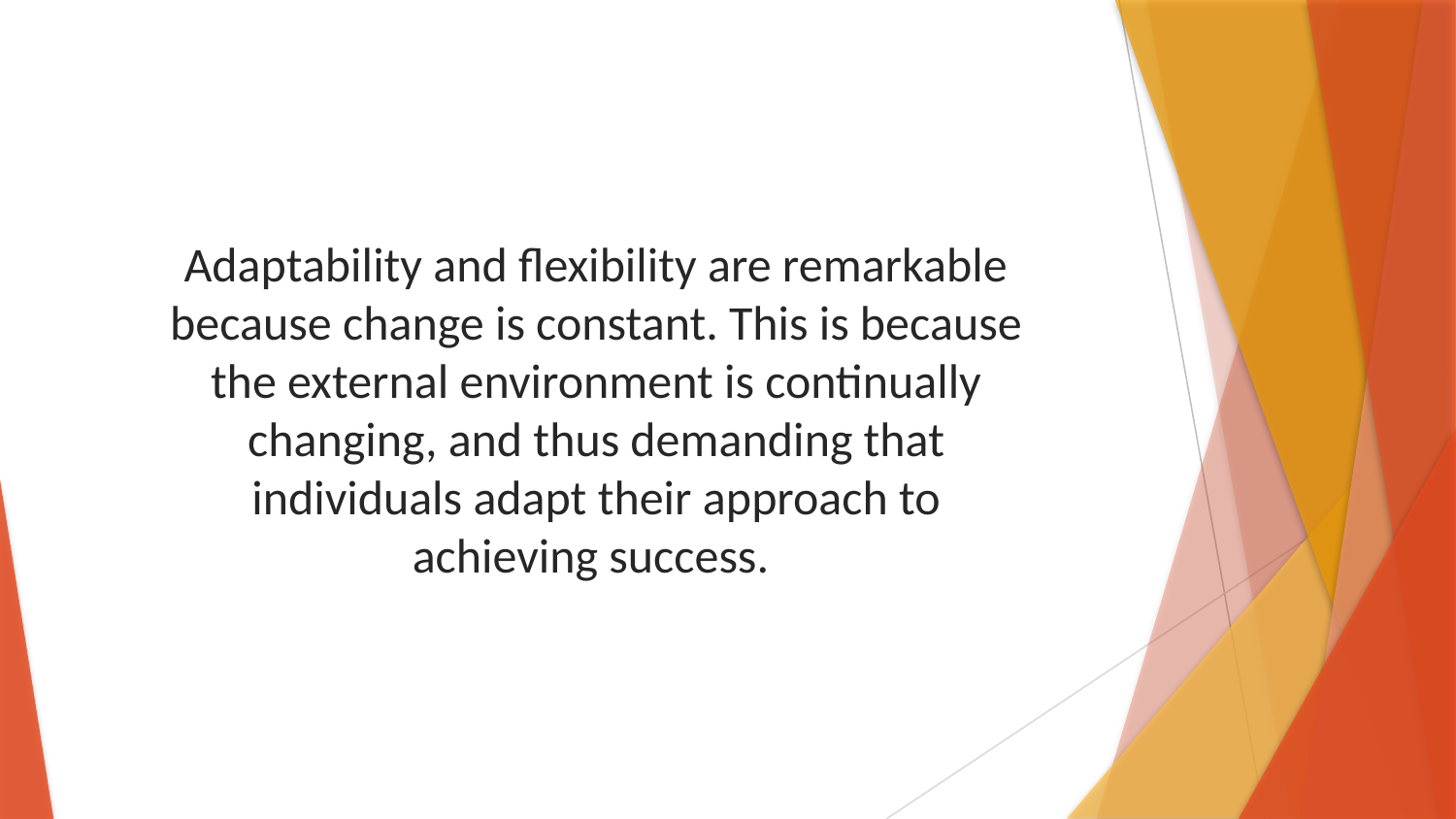

Adaptability and flexibility are remarkable because change is constant. This is because the external environment is continually changing, and thus demanding that individuals adapt their approach to achieving success.